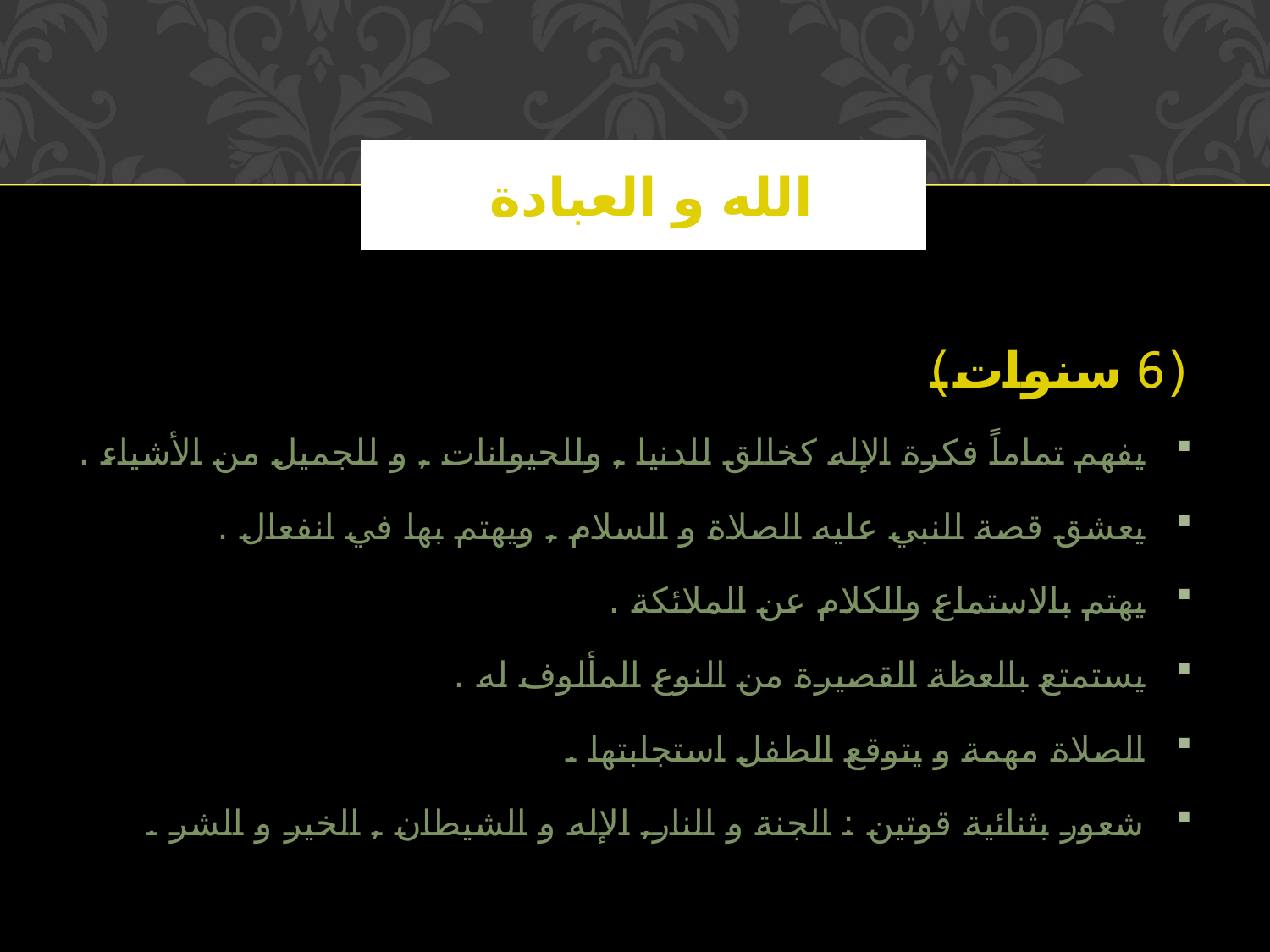

# الله و العبادة
(6 سنوات)
يفهم تماماً فكرة الإله كخالق للدنيا , وللحيوانات , و للجميل من الأشياء .
يعشق قصة النبي عليه الصلاة و السلام , ويهتم بها في انفعال .
يهتم بالاستماع والكلام عن الملائكة .
يستمتع بالعظة القصيرة من النوع المألوف له .
الصلاة مهمة و يتوقع الطفل استجابتها .
شعور بثنائية قوتين : الجنة و النار, الإله و الشيطان , الخير و الشر .